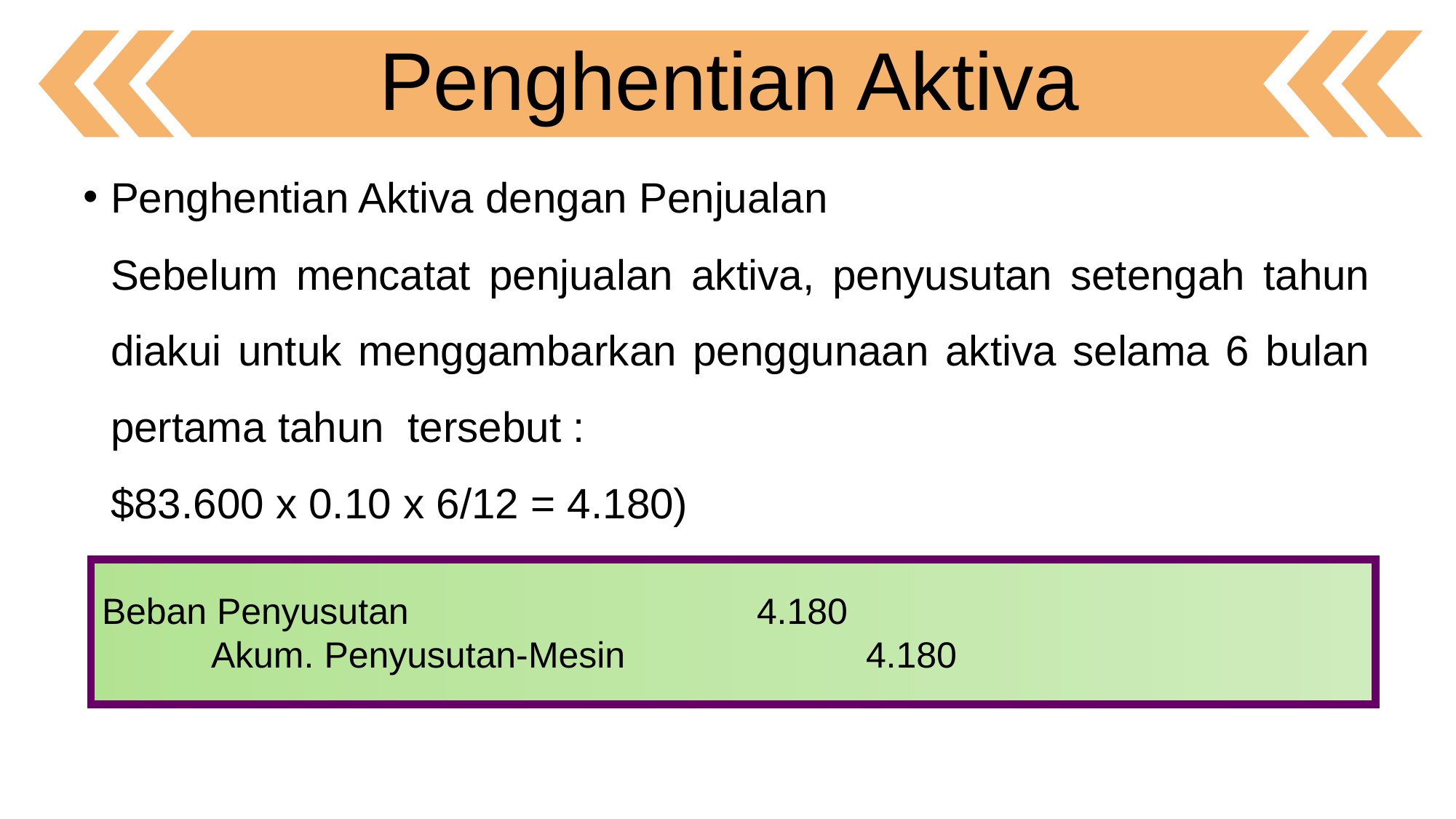

Penghentian Aktiva
Penghentian Aktiva dengan Penjualan
	Sebelum mencatat penjualan aktiva, penyusutan setengah tahun diakui untuk menggambarkan penggunaan aktiva selama 6 bulan pertama tahun  tersebut :
	$83.600 x 0.10 x 6/12 = 4.180)

Beban Penyusutan				4.180
	Akum. Penyusutan-Mesin			4.180